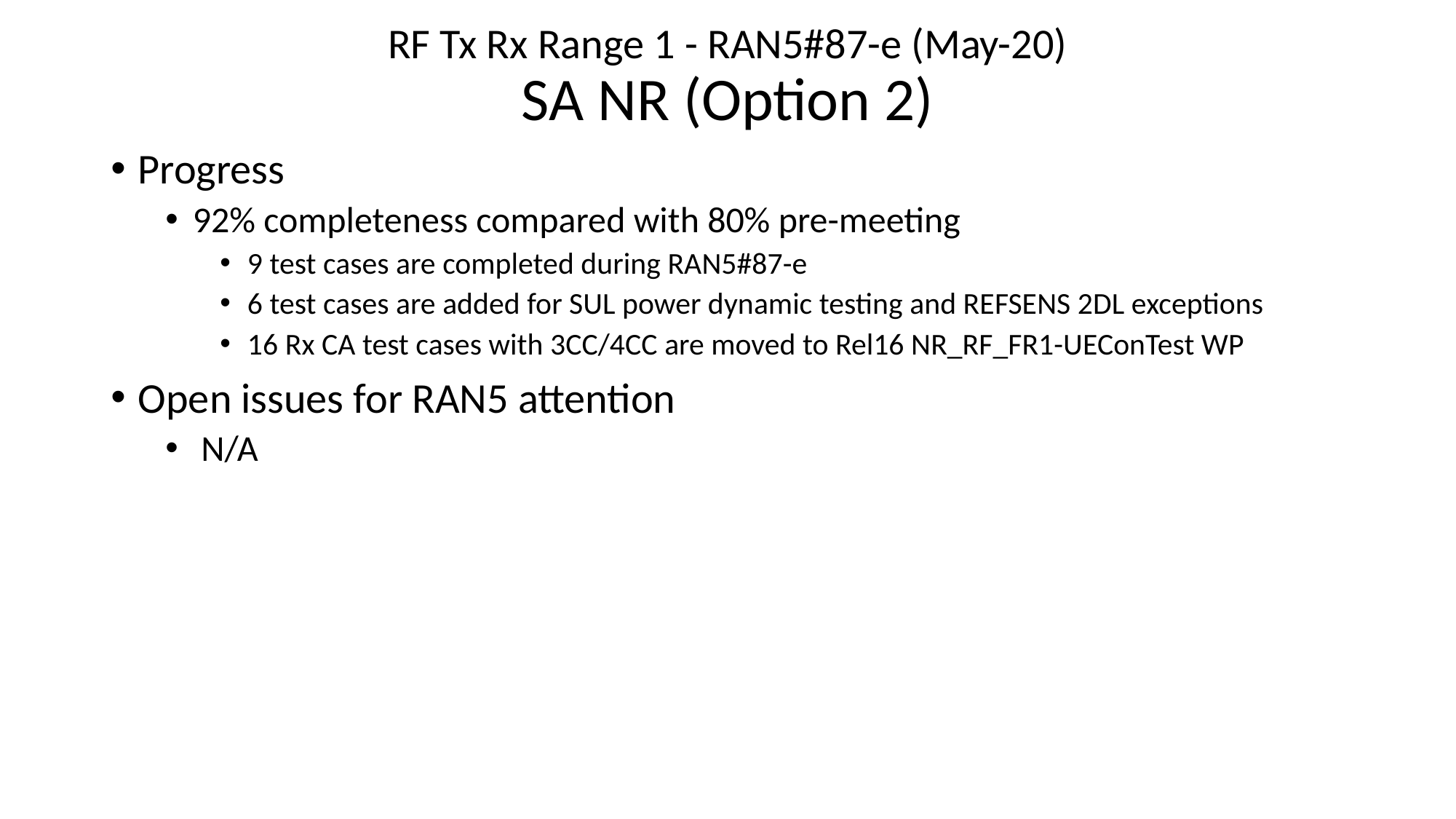

# RF Tx Rx Range 1 - RAN5#87-e (May-20) SA NR (Option 2)
Progress
92% completeness compared with 80% pre-meeting
9 test cases are completed during RAN5#87-e
6 test cases are added for SUL power dynamic testing and REFSENS 2DL exceptions
16 Rx CA test cases with 3CC/4CC are moved to Rel16 NR_RF_FR1-UEConTest WP
Open issues for RAN5 attention
 N/A